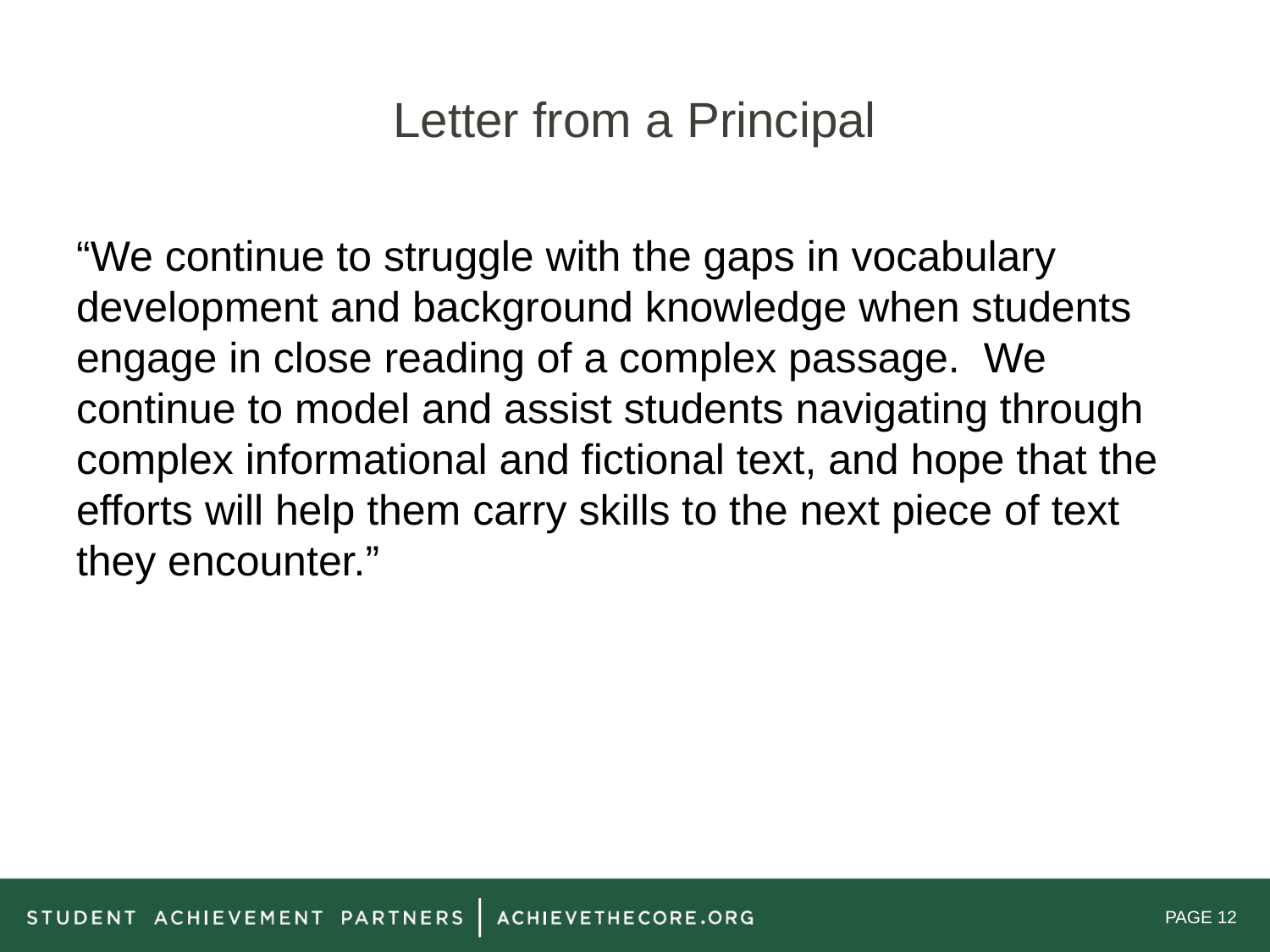

# Letter from a Principal
“We continue to struggle with the gaps in vocabulary development and background knowledge when students engage in close reading of a complex passage.  We continue to model and assist students navigating through complex informational and fictional text, and hope that the efforts will help them carry skills to the next piece of text they encounter.”